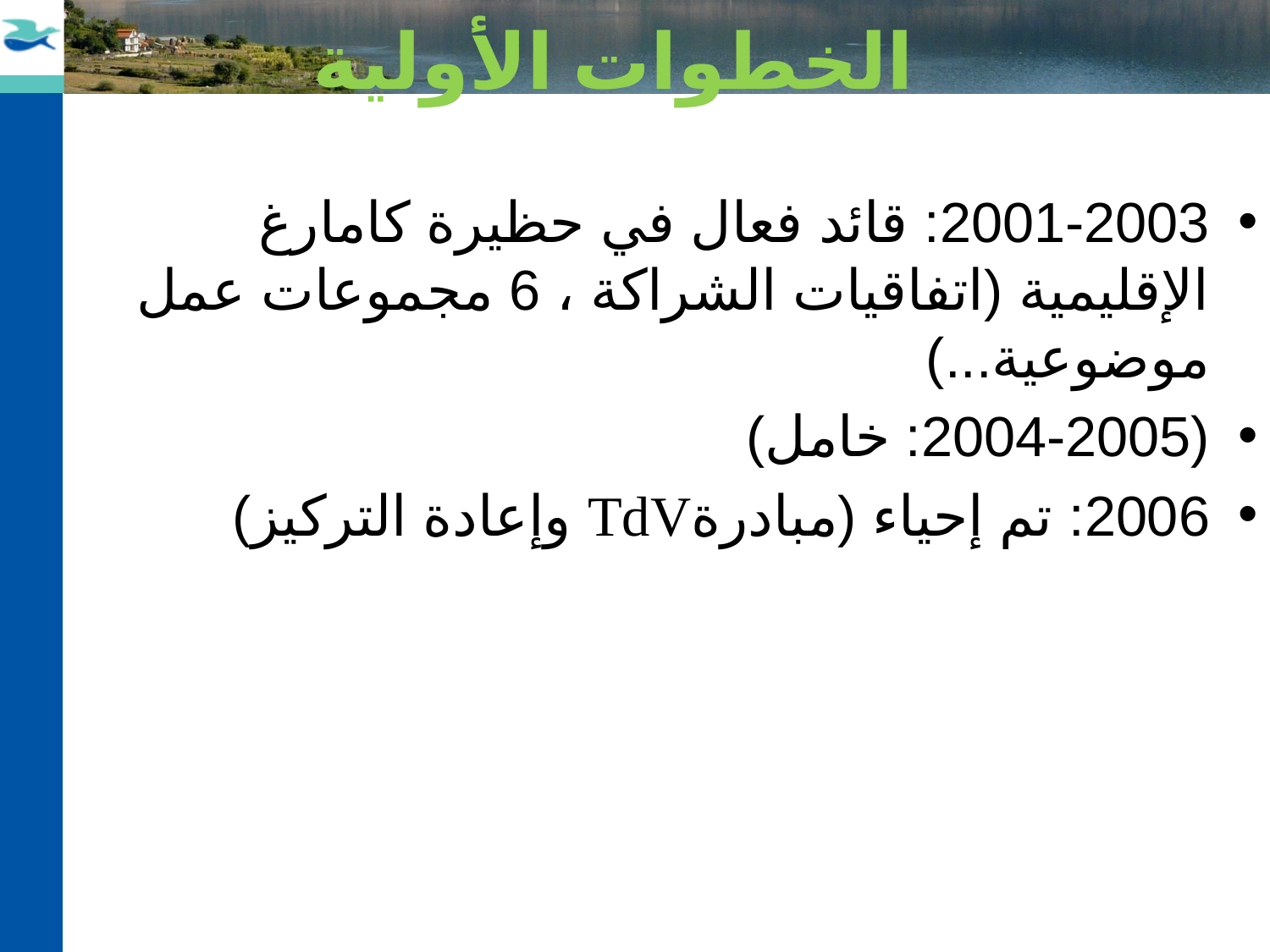

# الخطوات الأولية
2001-2003: قائد فعال في حظيرة كامارغ الإقليمية (اتفاقيات الشراكة ، 6 مجموعات عمل موضوعية...)
(2004-2005: خامل)
2006: تم إحياء (مبادرةTdV وإعادة التركيز)